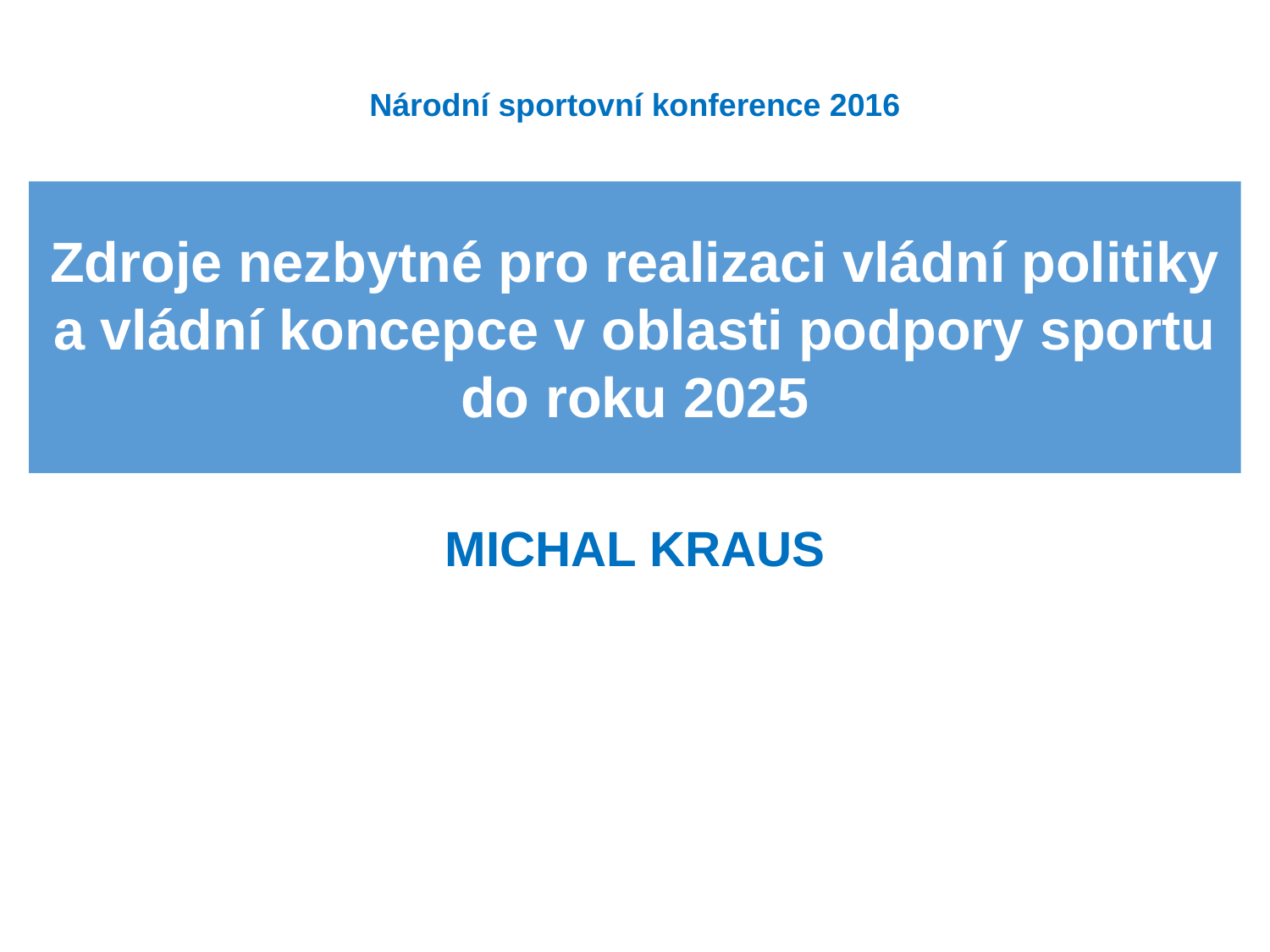

Národní sportovní konference 2016

Zdroje nezbytné pro realizaci vládní politiky
a vládní koncepce v oblasti podpory sportu do roku 2025

MICHAL KRAUS